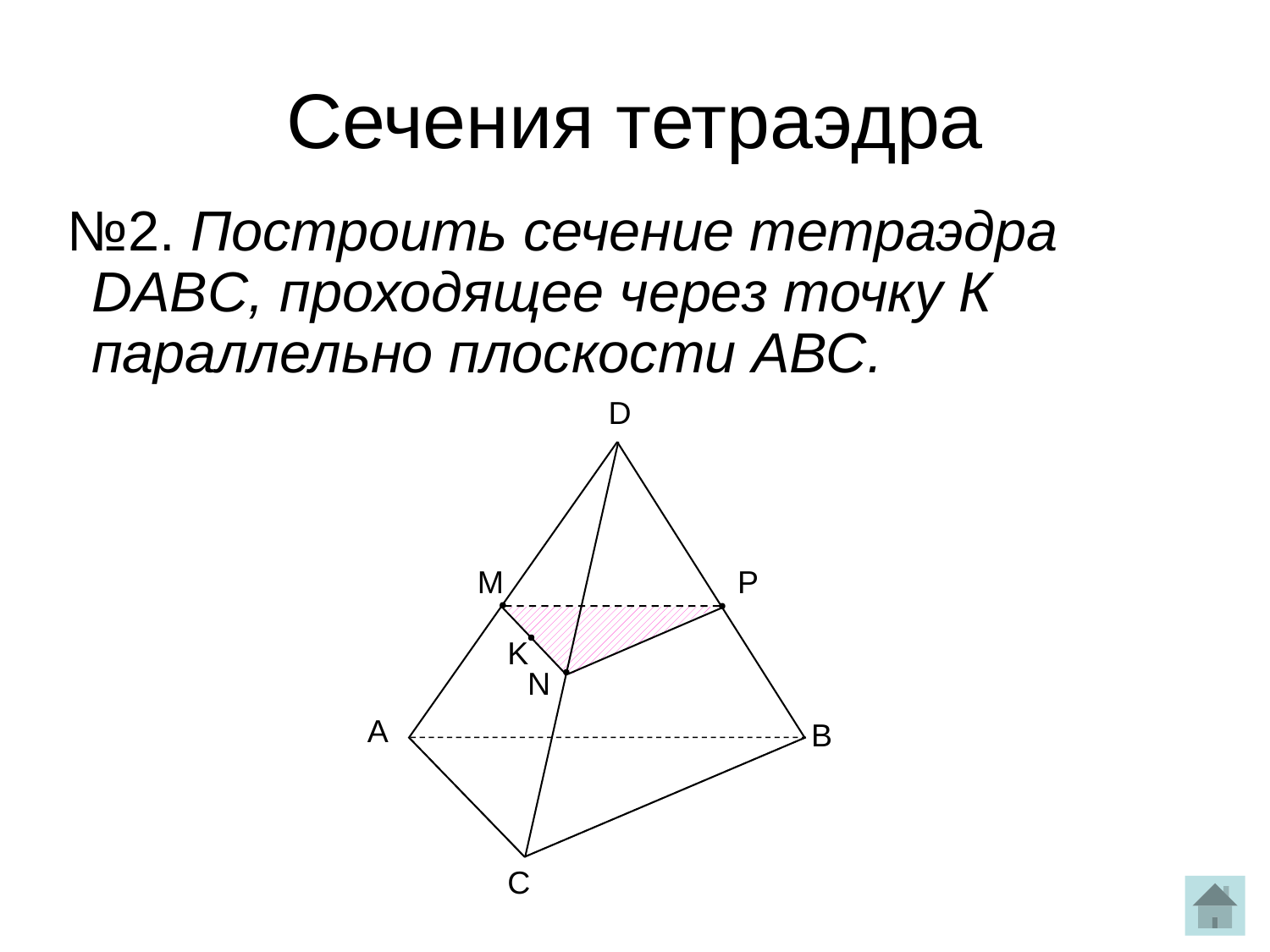

Сечения тетраэдра
№2. Построить сечение тетраэдра DABC, проходящее через точку К параллельно плоскости АВС.
D
А
B

С
M
P

K

N